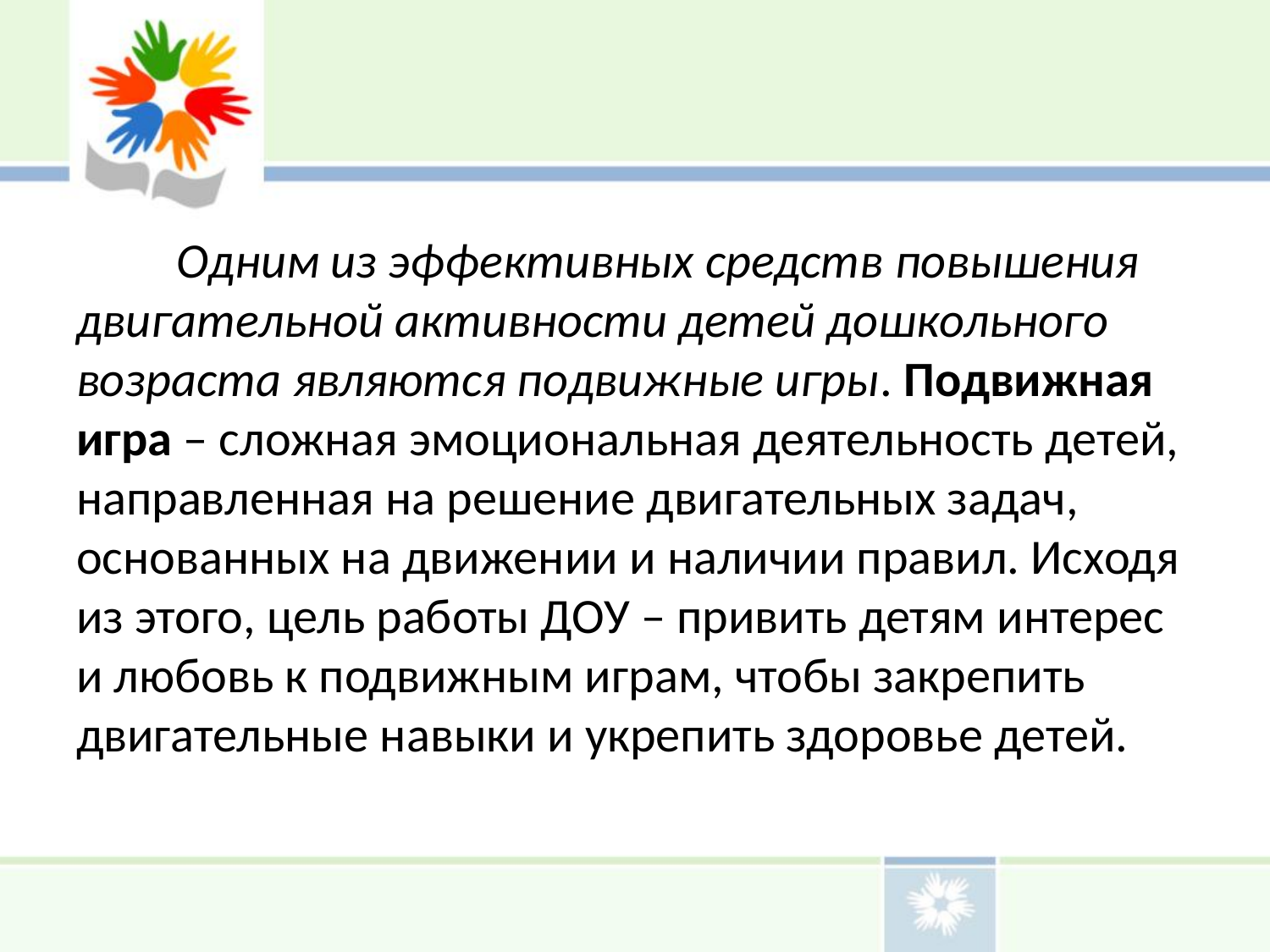

Одним из эффективных средств повышения двигательной активности детей дошкольного возраста являются подвижные игры. Подвижная игра – сложная эмоциональная деятельность детей, направленная на решение двигательных задач, основанных на движении и наличии правил. Исходя из этого, цель работы ДОУ – привить детям интерес и любовь к подвижным играм, чтобы закрепить двигательные навыки и укрепить здоровье детей.